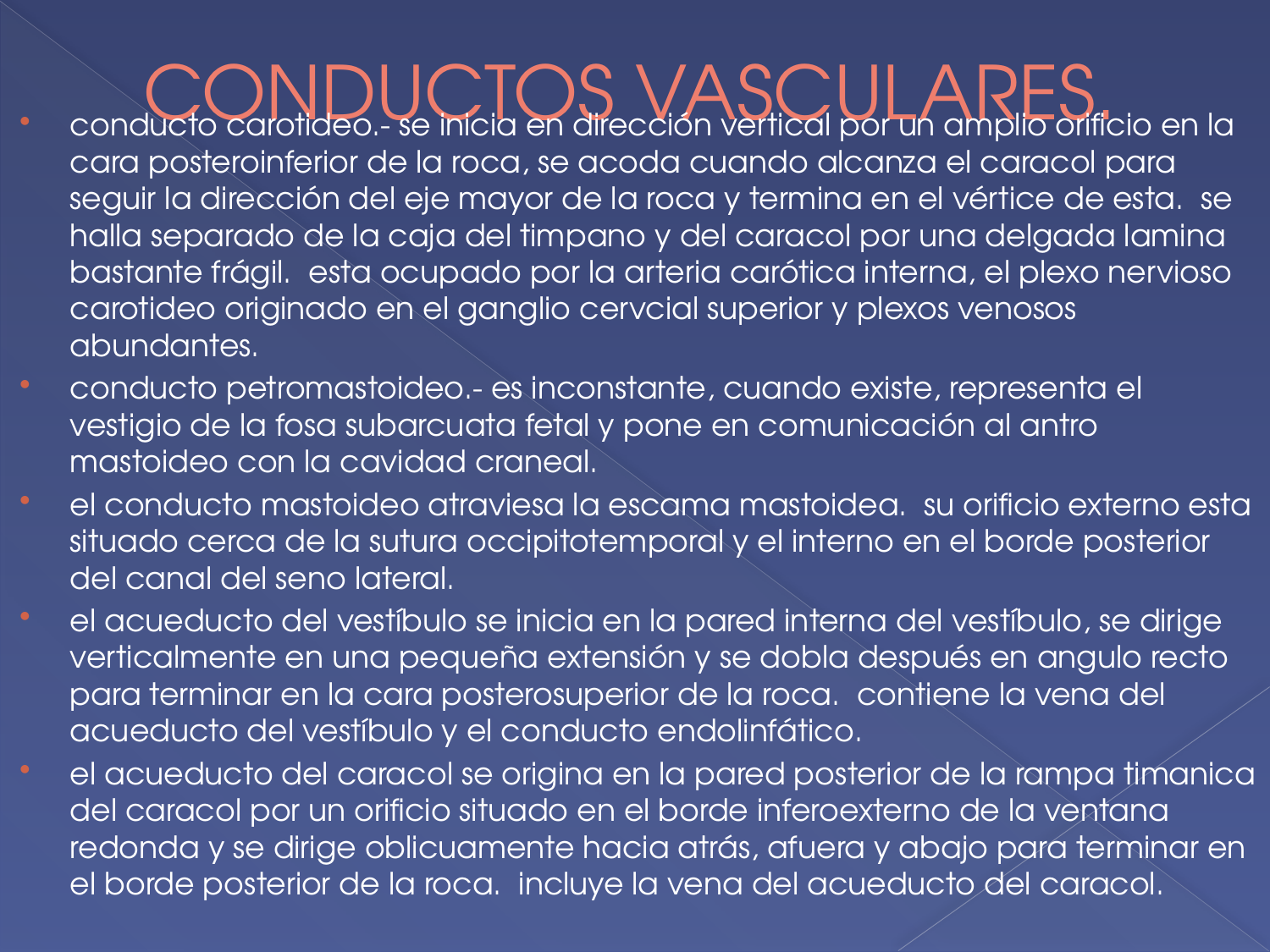

# CONDUCTOS VASCULARES.
conducto carotideo.- se inicia en dirección vertical por un amplio orificio en la cara posteroinferior de la roca, se acoda cuando alcanza el caracol para seguir la dirección del eje mayor de la roca y termina en el vértice de esta.  se halla separado de la caja del timpano y del caracol por una delgada lamina bastante frágil.  esta ocupado por la arteria carótica interna, el plexo nervioso carotideo originado en el ganglio cervcial superior y plexos venosos abundantes.
conducto petromastoideo.- es inconstante, cuando existe, representa el vestigio de la fosa subarcuata fetal y pone en comunicación al antro mastoideo con la cavidad craneal.
el conducto mastoideo atraviesa la escama mastoidea.  su orificio externo esta situado cerca de la sutura occipitotemporal y el interno en el borde posterior del canal del seno lateral.
el acueducto del vestíbulo se inicia en la pared interna del vestíbulo, se dirige verticalmente en una pequeña extensión y se dobla después en angulo recto para terminar en la cara posterosuperior de la roca.  contiene la vena del acueducto del vestíbulo y el conducto endolinfático.
el acueducto del caracol se origina en la pared posterior de la rampa timanica del caracol por un orificio situado en el borde inferoexterno de la ventana redonda y se dirige oblicuamente hacia atrás, afuera y abajo para terminar en el borde posterior de la roca.  incluye la vena del acueducto del caracol.